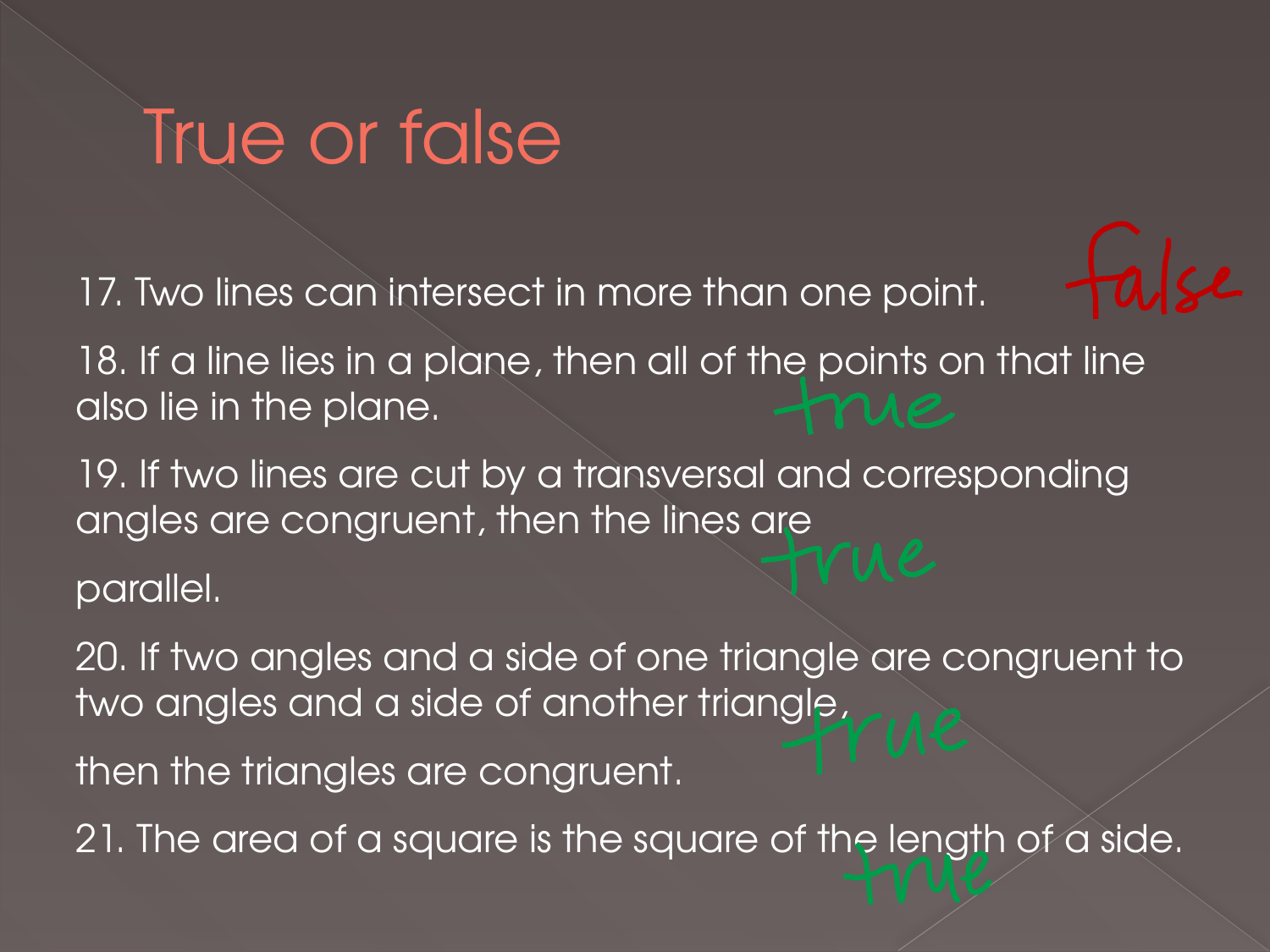

# True or false

17. Two lines can intersect in more than one point.
18. If a line lies in a plane, then all of the points on that line also lie in the plane.
19. If two lines are cut by a transversal and corresponding angles are congruent, then the lines are
parallel.
20. If two angles and a side of one triangle are congruent to two angles and a side of another triangle,
then the triangles are congruent.
21. The area of a square is the square of the length of a side.